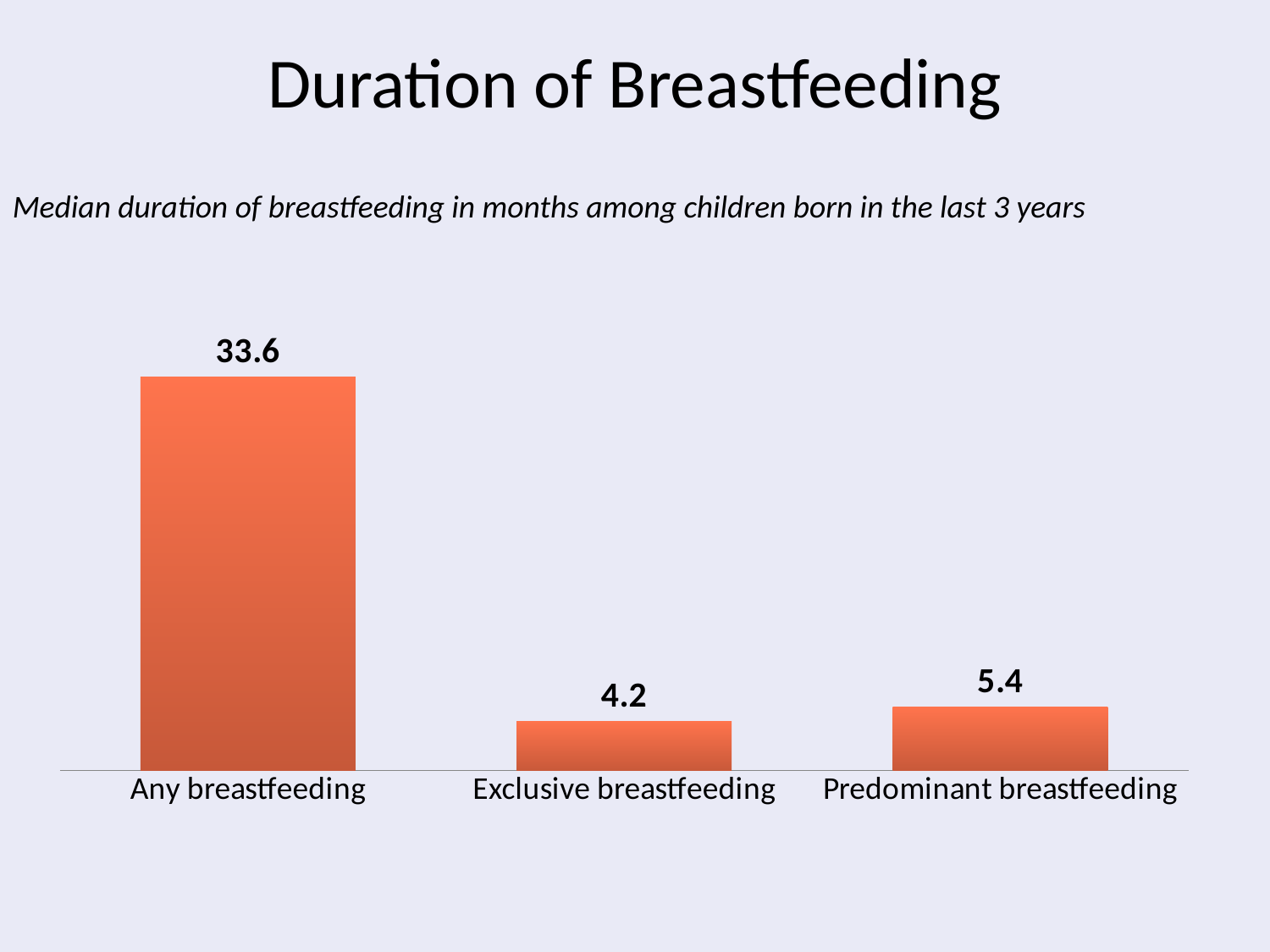

# Duration of Breastfeeding
Median duration of breastfeeding in months among children born in the last 3 years

### Chart

| Category | Series 1 |
|---|---|
| Any breastfeeding | 33.6 |
| Exclusive breastfeeding | 4.2 |
| Predominant breastfeeding | 5.4 |